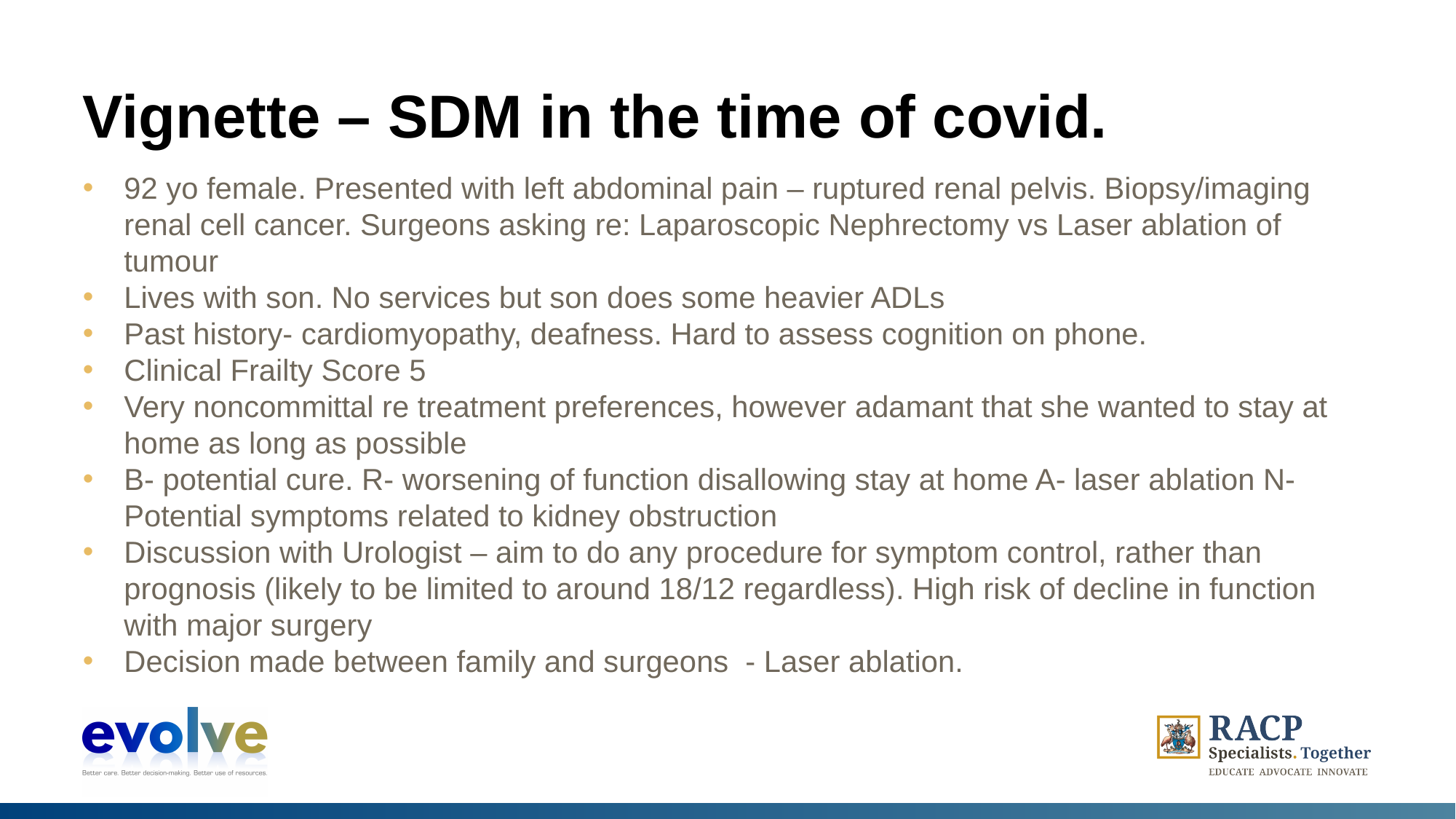

# Vignette – SDM in the time of covid.
92 yo female. Presented with left abdominal pain – ruptured renal pelvis. Biopsy/imaging renal cell cancer. Surgeons asking re: Laparoscopic Nephrectomy vs Laser ablation of tumour
Lives with son. No services but son does some heavier ADLs
Past history- cardiomyopathy, deafness. Hard to assess cognition on phone.
Clinical Frailty Score 5
Very noncommittal re treatment preferences, however adamant that she wanted to stay at home as long as possible
B- potential cure. R- worsening of function disallowing stay at home A- laser ablation N- Potential symptoms related to kidney obstruction
Discussion with Urologist – aim to do any procedure for symptom control, rather than prognosis (likely to be limited to around 18/12 regardless). High risk of decline in function with major surgery
Decision made between family and surgeons  - Laser ablation.